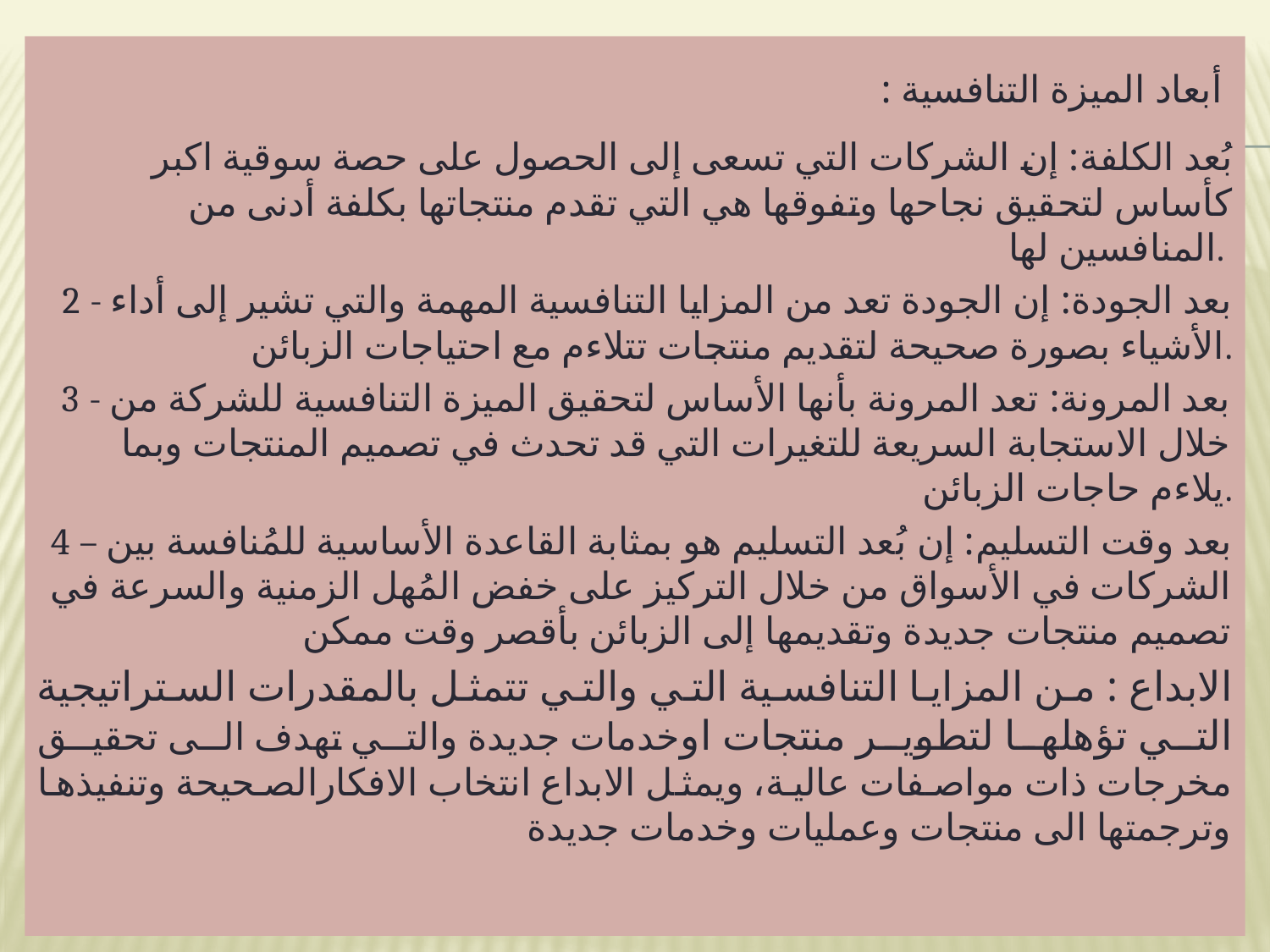

أبعاد الميزة التنافسية :
بُعد الكلفة: إن الشركات التي تسعى إلى الحصول على حصة سوقية اكبر كأساس لتحقيق نجاحها وتفوقها هي التي تقدم منتجاتها بكلفة أدنى من المنافسين لها.
2 - بعد الجودة: إن الجودة تعد من المزايا التنافسية المهمة والتي تشير إلى أداء الأشياء بصورة صحيحة لتقديم منتجات تتلاءم مع احتياجات الزبائن.
 3 - بعد المرونة: تعد المرونة بأنها الأساس لتحقيق الميزة التنافسية للشركة من خلال الاستجابة السريعة للتغيرات التي قد تحدث في تصميم المنتجات وبما يلاءم حاجات الزبائن.
4 – بعد وقت التسليم: إن بُعد التسليم هو بمثابة القاعدة الأساسية للمُنافسة بين الشركات في الأسواق من خلال التركيز على خفض المُهل الزمنية والسرعة في تصميم منتجات جديدة وتقديمها إلى الزبائن بأقصر وقت ممكن
الابداع : من المزايا التنافسیة التي والتي تتمثل بالمقدرات الستراتيجية التي تؤهلها لتطویر منتجات اوخدمات جدیدة والتي تهدف الى تحقیق مخرجات ذات مواصفات عالیة، ویمثل الابداع انتخاب الافكارالصحیحة وتنفیذها وترجمتها الى منتجات وعملیات وخدمات جدیدة